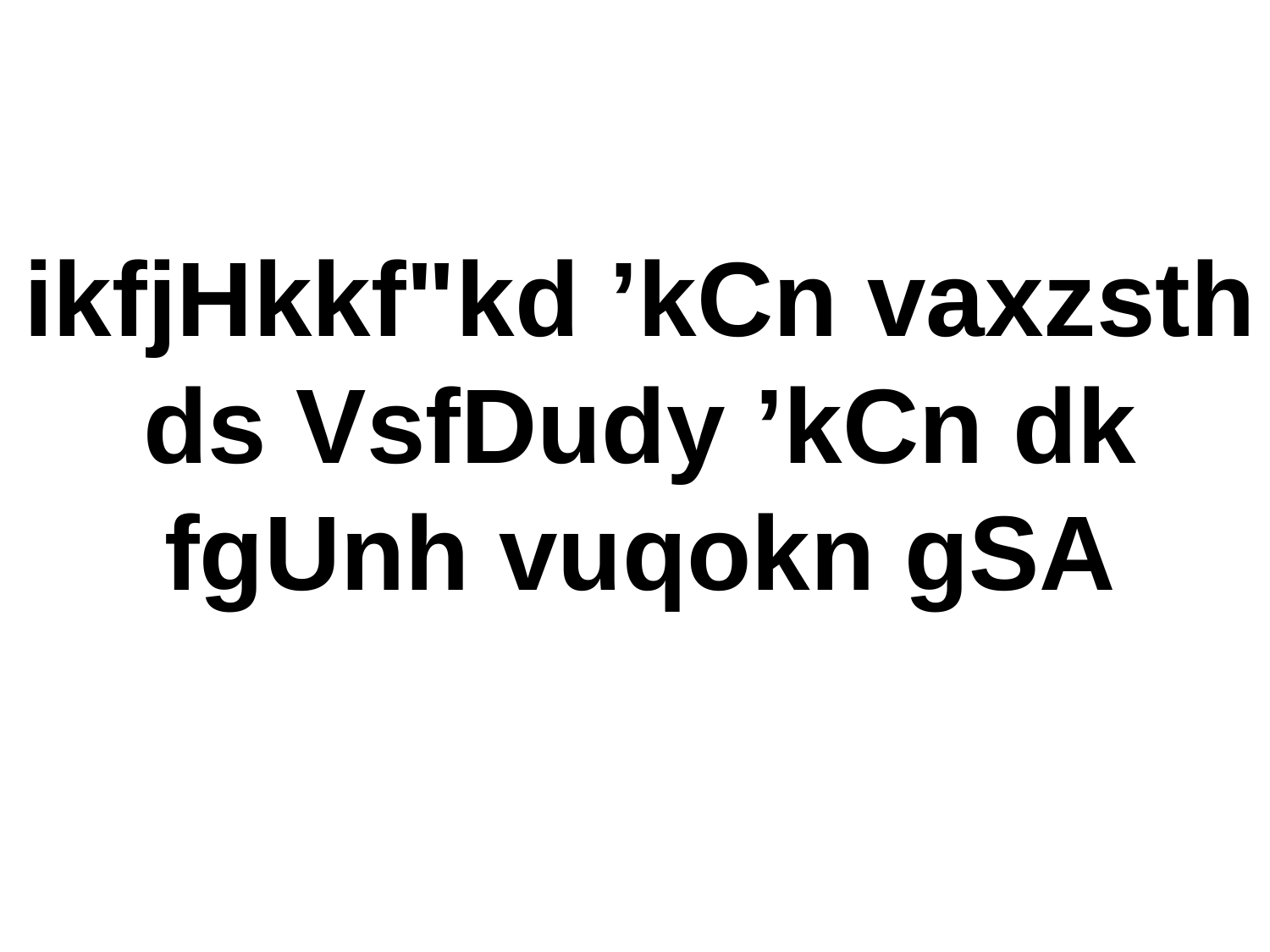

ikfjHkkf"kd ’kCn vaxzsth ds VsfDudy ’kCn dk fgUnh vuqokn gSA